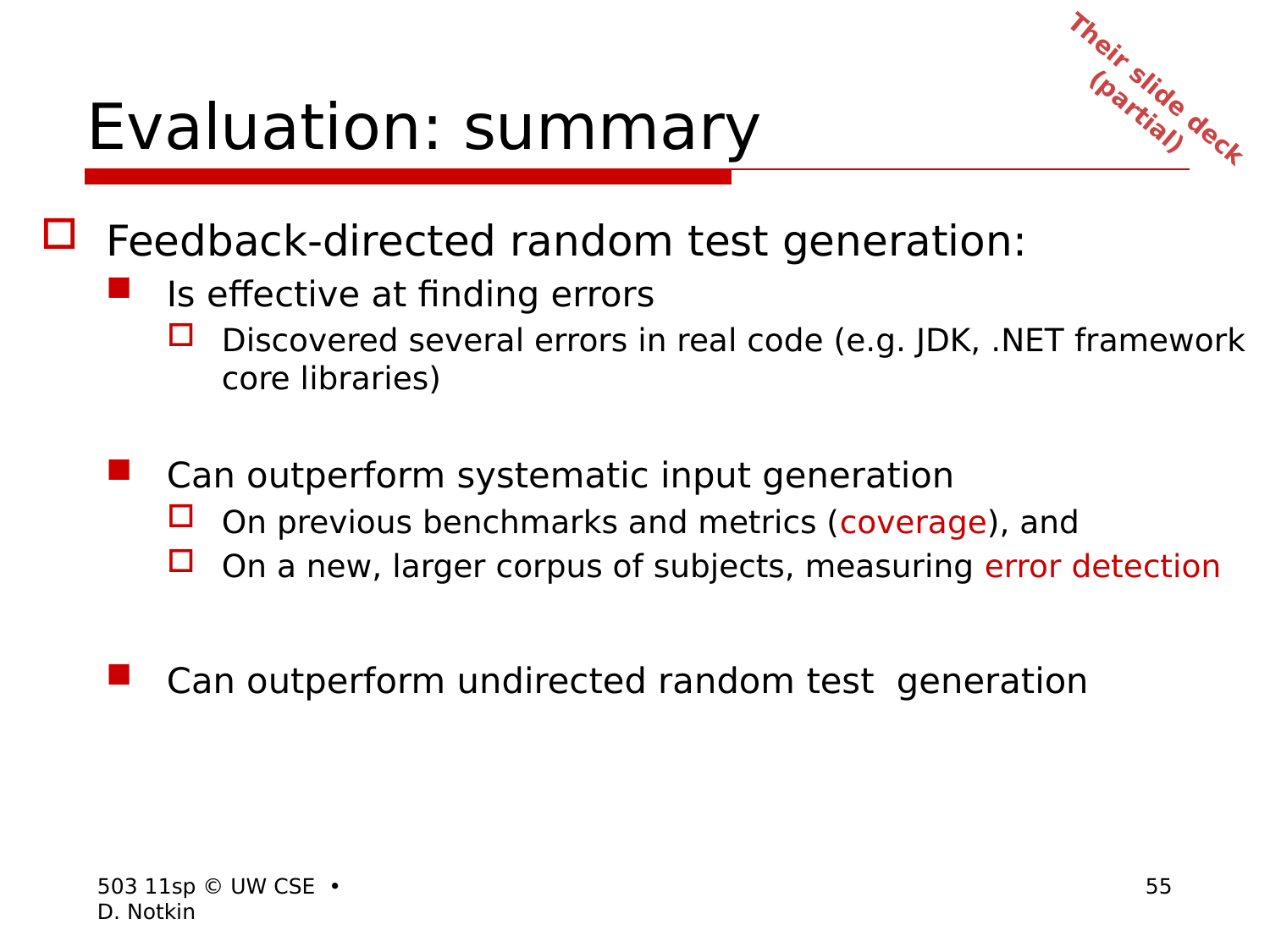

# Evaluation: summary
Their slide deck
(partial)
Feedback-directed random test generation:
Is effective at finding errors
Discovered several errors in real code (e.g. JDK, .NET framework core libraries)

Can outperform systematic input generation
On previous benchmarks and metrics (coverage), and
On a new, larger corpus of subjects, measuring error detection

Can outperform undirected random test  generation
503 11sp © UW CSE  • D. Notkin
55